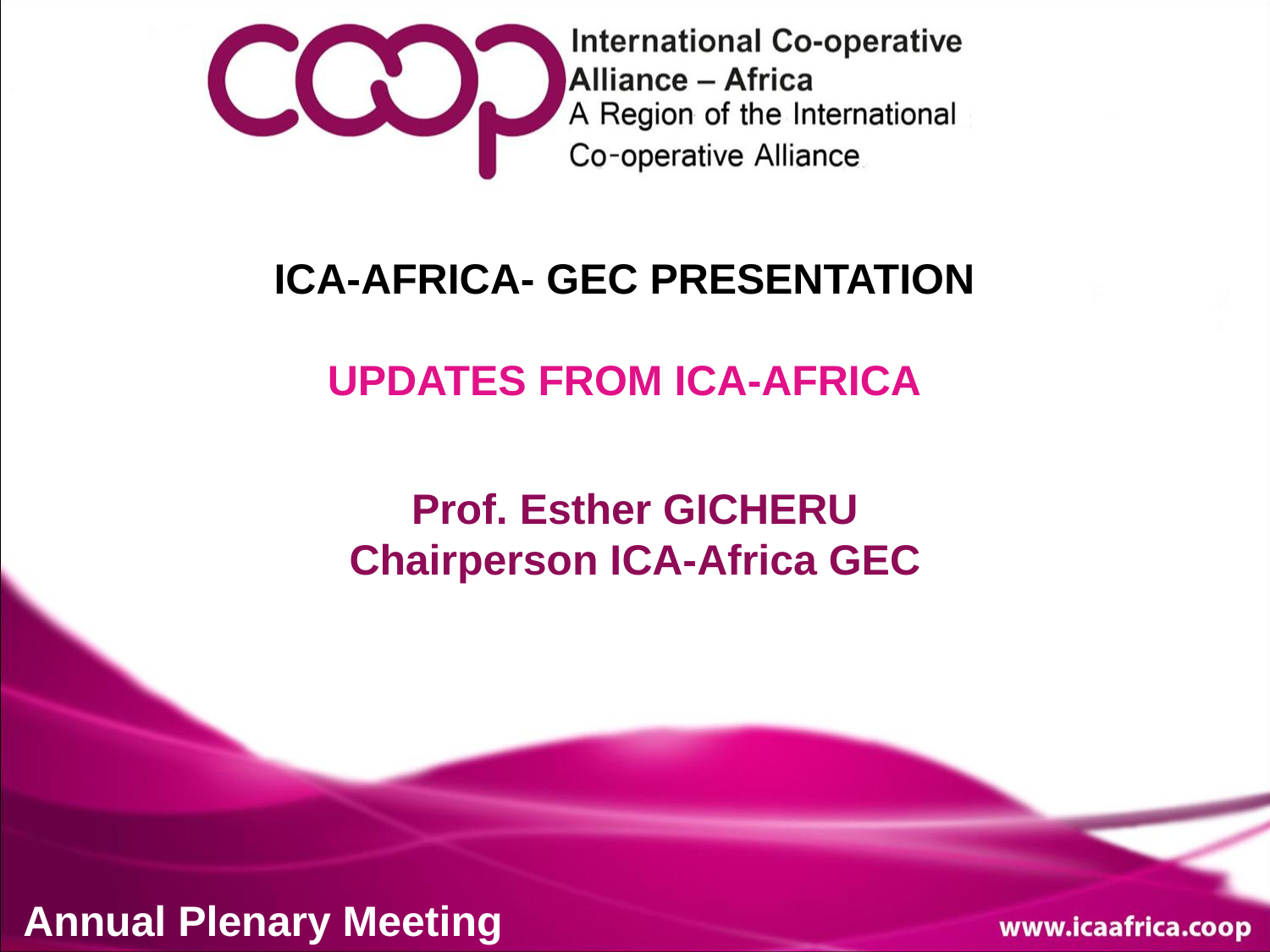

ICA-AFRICA- GEC PRESENTATION

UPDATES FROM ICA-AFRICA
Prof. Esther GICHERU
Chairperson ICA-Africa GEC
Annual Plenary Meeting